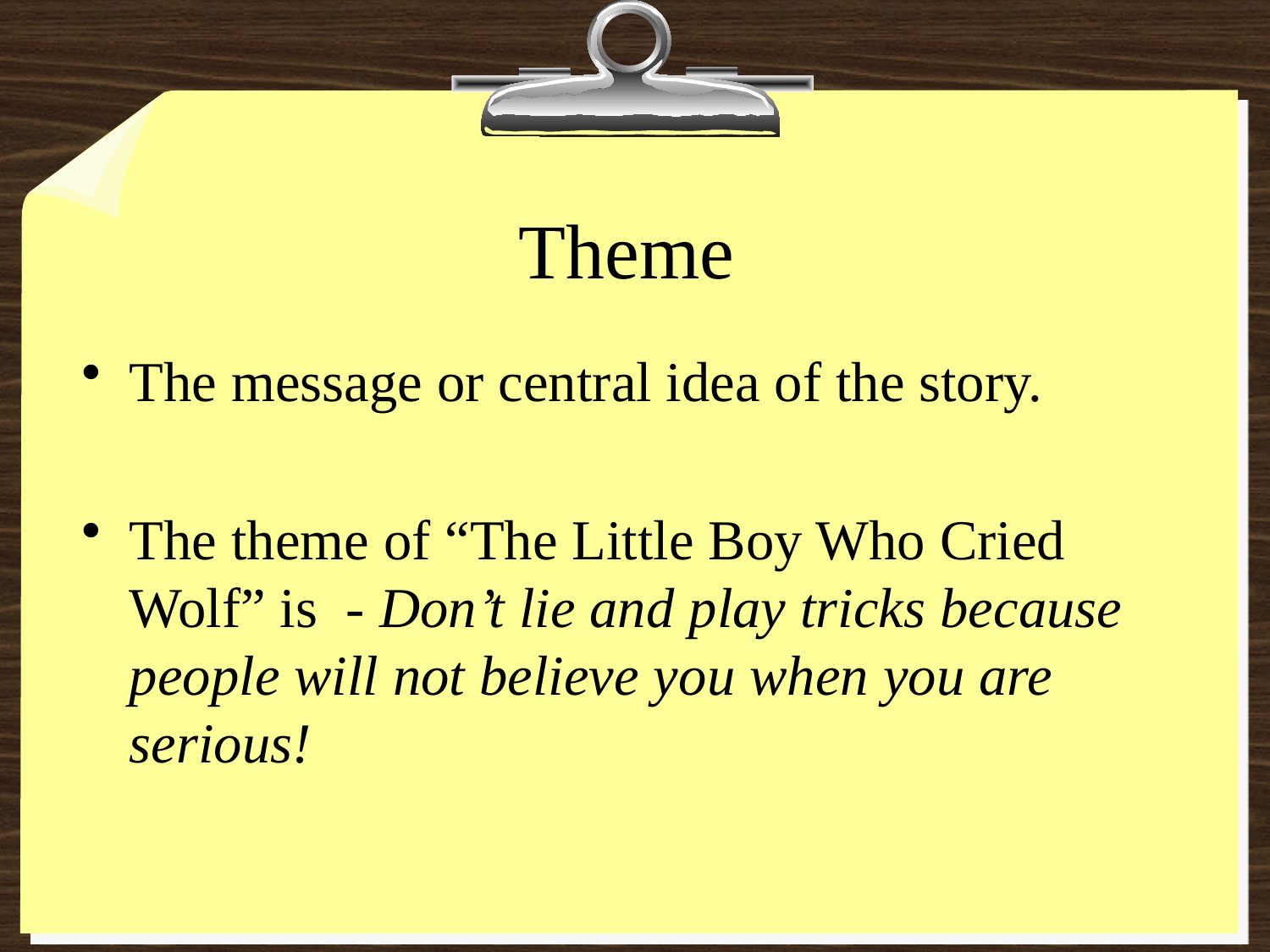

# Theme
The message or central idea of the story.

The theme of “The Little Boy Who Cried Wolf” is  - Don’t lie and play tricks because people will not believe you when you are serious!